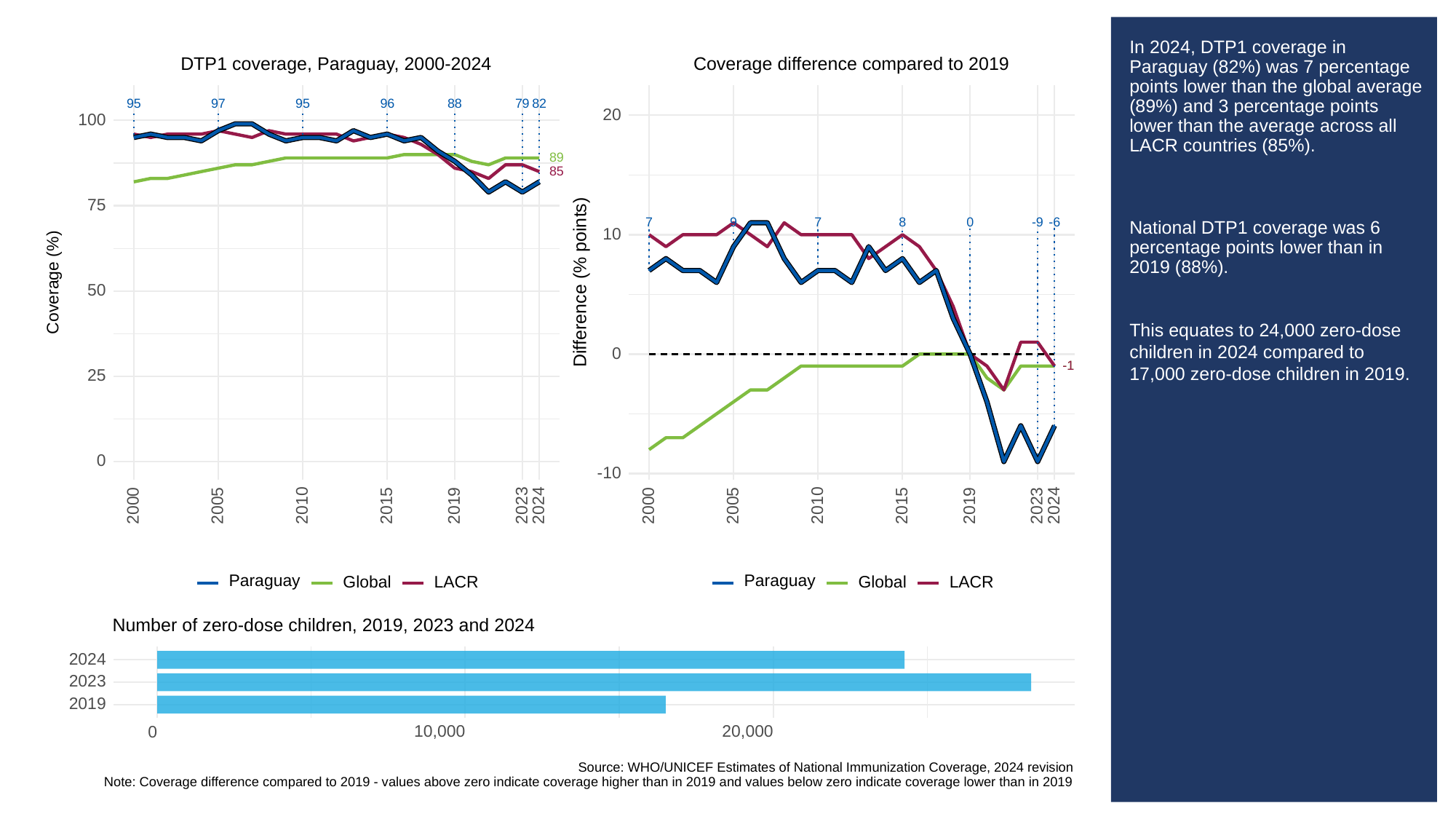

# In 2024, DTP1 coverage in Paraguay (82%) was 7 percentage points lower than the global average (89%) and 3 percentage points lower than the average across all LACR countries (85%).

National DTP1 coverage was 6 percentage points lower than in 2019 (88%).

This equates to 24,000 zero-dose children in 2024 compared to 17,000 zero-dose children in 2019.

Coverage difference compared to 2019
DTP1 coverage, Paraguay, 2000-2024

95
97
95
96
88
79
82
20

100

89

85

75

9
8
0
-9
-6
7
7

10

Difference (% points)
Coverage (%)
50

0

-1
-1
25

0

-10

2023
2023
2000
2005
2010
2015
2019
2024
2000
2005
2010
2015
2019
2024
Paraguay
Paraguay
Global
LACR
Global
LACR

Number of zero-dose children, 2019, 2023 and 2024

2024

2023

2019

10,000
20,000
0
Source: WHO/UNICEF Estimates of National Immunization Coverage, 2024 revision
Note: Coverage difference compared to 2019 - values above zero indicate coverage higher than in 2019 and values below zero indicate coverage lower than in 2019